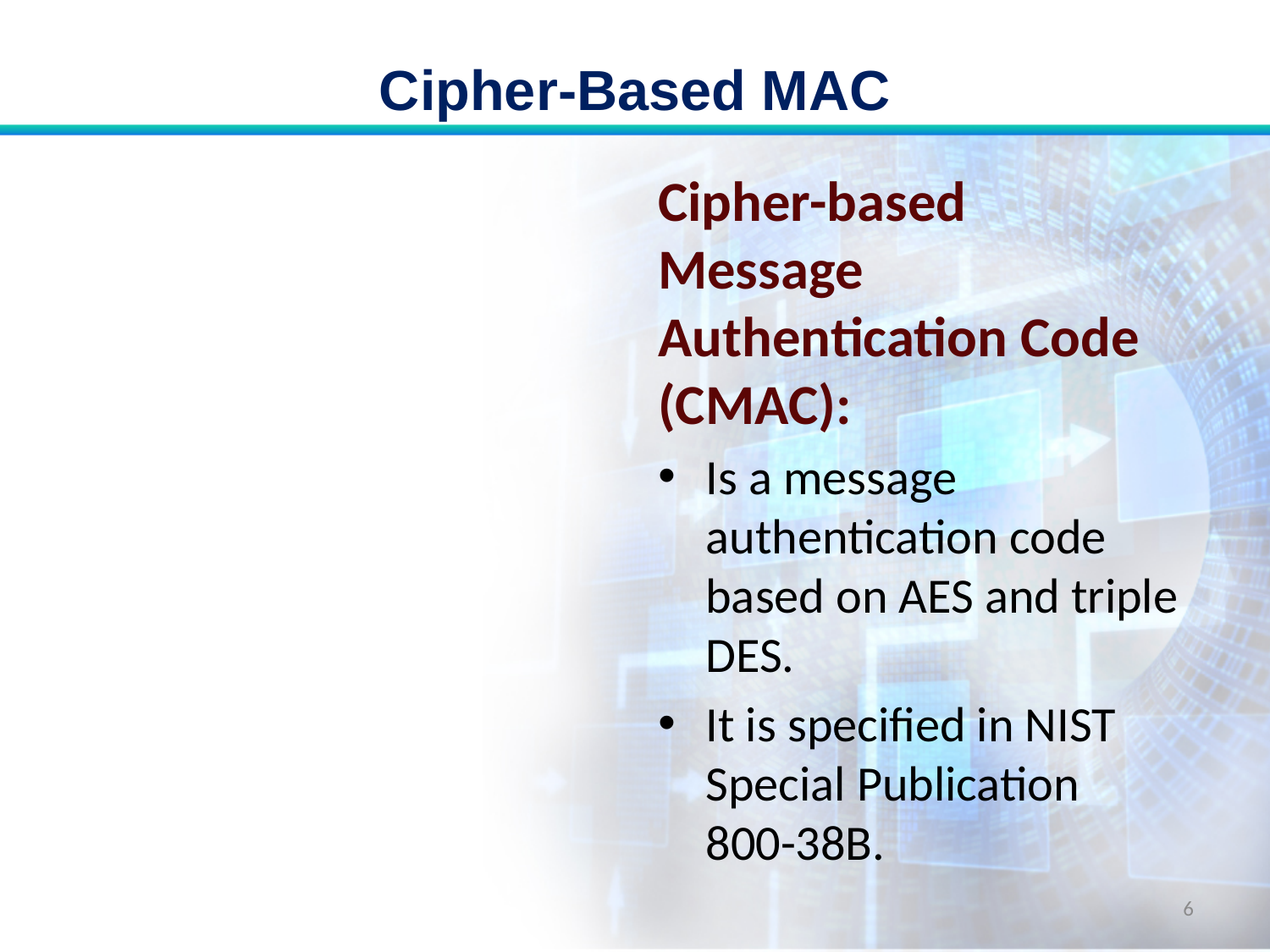

# Cipher-Based MAC
Cipher-based Message Authentication Code (CMAC):
Is a message authentication code based on AES and triple DES.
It is specified in NIST Special Publication 800-38B.
6